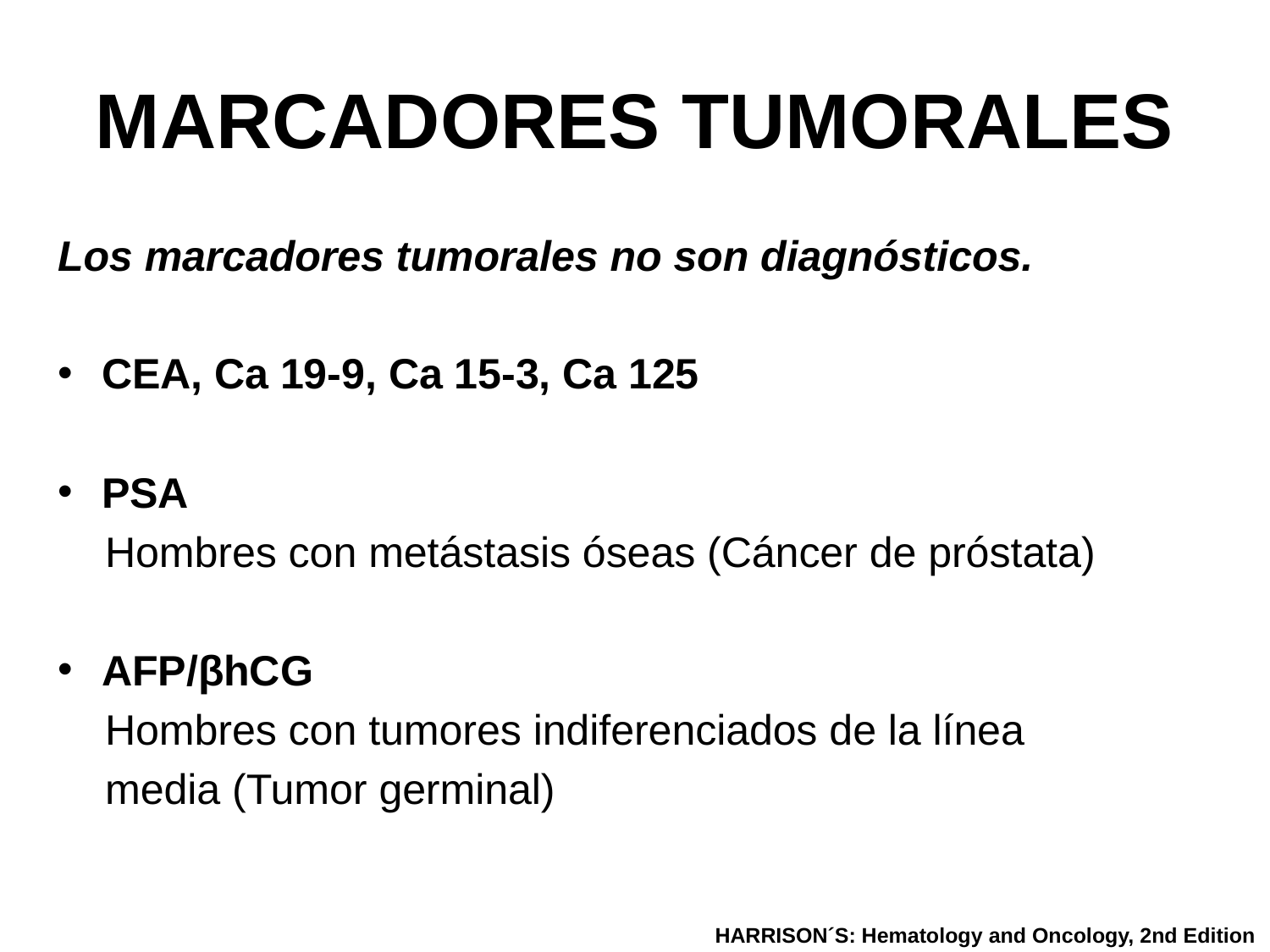

# MARCADORES TUMORALES
Los marcadores tumorales no son diagnósticos.

CEA, Ca 19-9, Ca 15-3, Ca 125

PSA
    Hombres con metástasis óseas (Cáncer de próstata)

AFP/βhCG
    Hombres con tumores indiferenciados de la línea
    media (Tumor germinal)

HARRISON´S: Hematology and Oncology, 2nd Edition